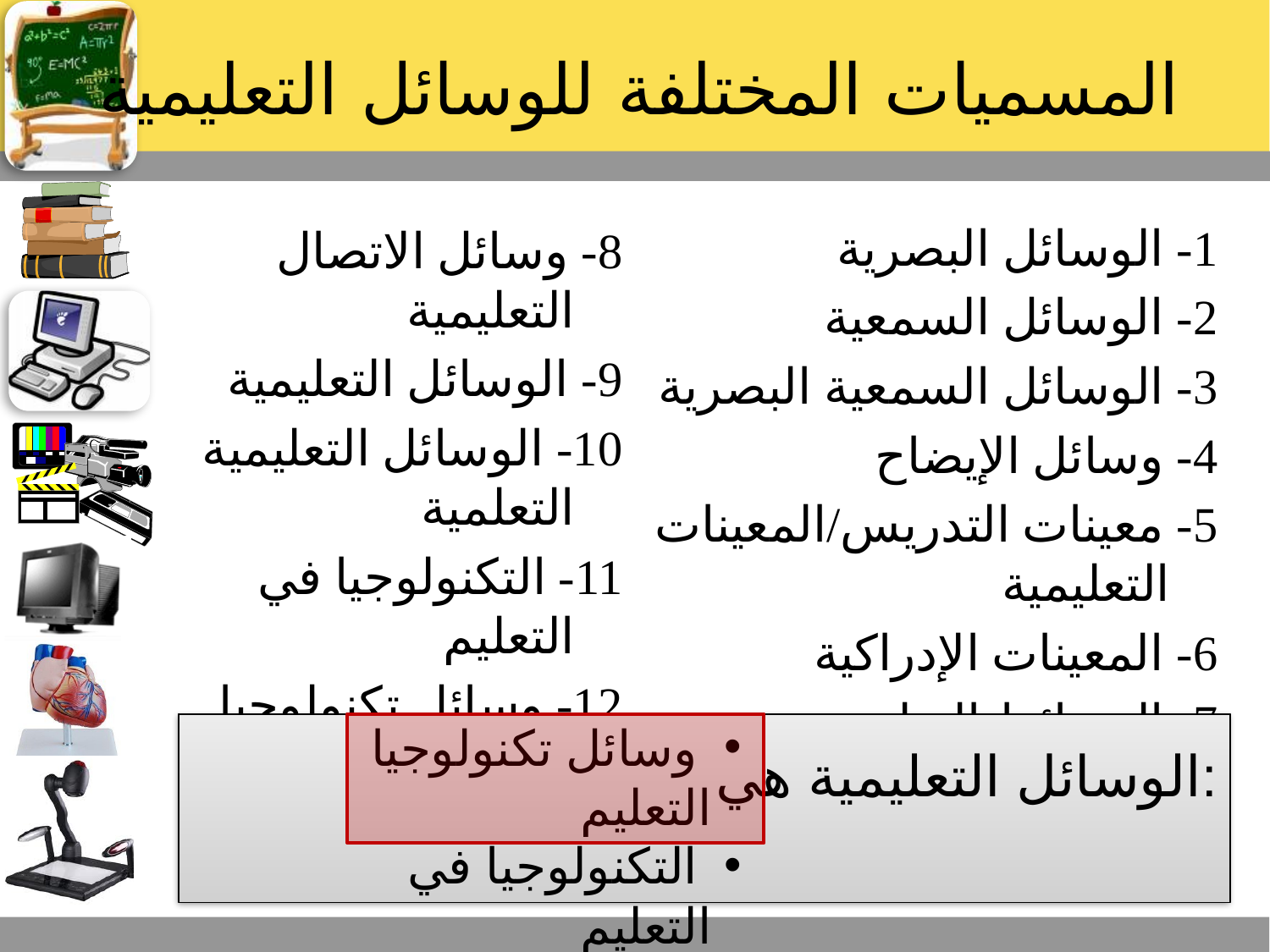

# المسميات المختلفة للوسائل التعليمية
1- الوسائل البصرية
2- الوسائل السمعية
3- الوسائل السمعية البصرية
4- وسائل الإيضاح
5- معينات التدريس/المعينات التعليمية
6- المعينات الإدراكية
7- الوسائط التعليمية

8- وسائل الاتصال التعليمية
9- الوسائل التعليمية
10- الوسائل التعليمية التعلمية
11- التكنولوجيا في التعليم
12- وسائل تكنولوجيا التعليم
13- التقنيات التعليمية
 وسائل تكنولوجيا التعليم
 التكنولوجيا في التعليم
 تكنولوجيا التعليم
الوسائل التعليمية هي: